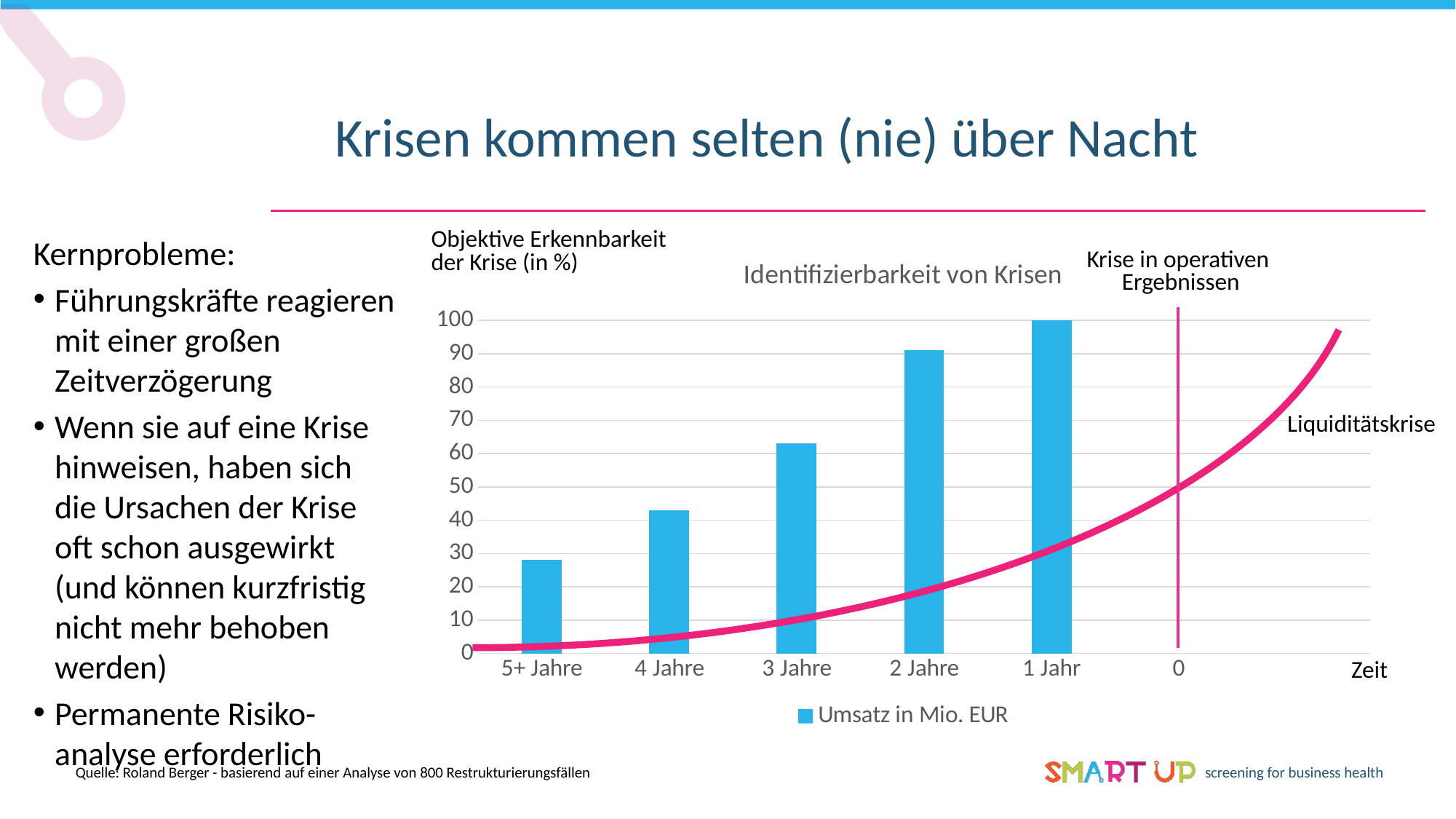

Krisen kommen selten (nie) über Nacht

Objektive Erkennbarkeit
der Krise (in %)

Kernprobleme:
Führungskräfte reagieren mit einer großen Zeitverzögerung
Wenn sie auf eine Krise hinweisen, haben sich die Ursachen der Krise oft schon ausgewirkt (und können kurzfristig nicht mehr behoben werden)
Permanente Risiko-analyse erforderlich

### Chart: Identifizierbarkeit von Krisen

| Category | Umsatz in Mio. EUR |
|---|---|
| 5+ Jahre | 28.0 |
| 4 Jahre | 43.0 |
| 3 Jahre | 63.0 |
| 2 Jahre | 91.0 |
| 1 Jahr | 100.0 |
| 0 | None |
Krise in operativen
 Ergebnissen

Liquiditätskrise
Zeit
Quelle: Roland Berger - basierend auf einer Analyse von 800 Restrukturierungsfällen